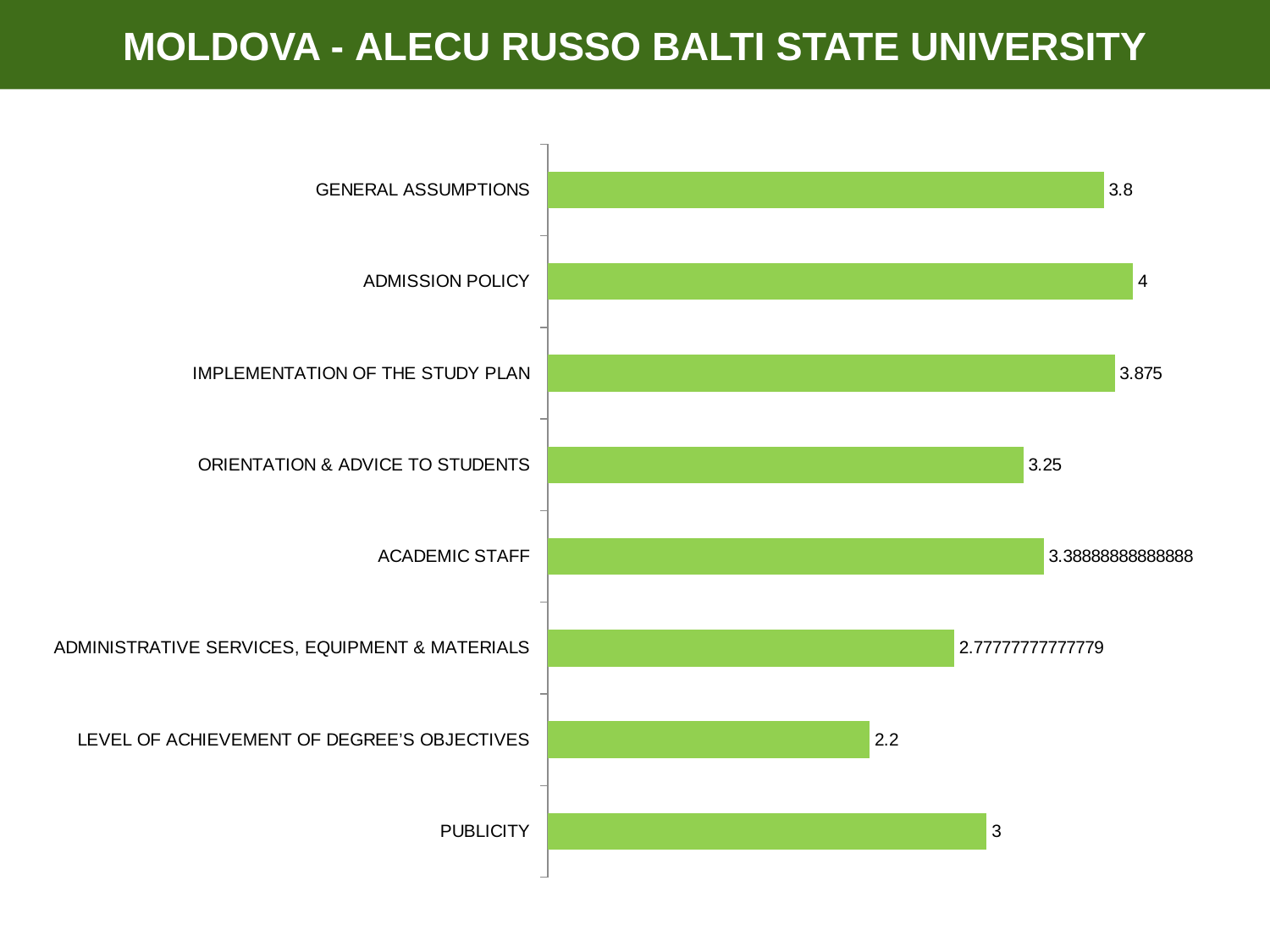

MOLDOVA - Alecu Russo Balti State University

### Chart

| Category |  |
|---|---|
| PUBLICITY  | 3.0 |
| LEVEL OF ACHIEVEMENT OF DEGREE’S OBJECTIVES  | 2.2 |
| ADMINISTRATIVE SERVICES, EQUIPMENT & MATERIALS  | 2.7777777777777883 |
| ACADEMIC STAFF  | 3.3888888888888835 |
| ORIENTATION & ADVICE TO STUDENTS  | 3.25 |
| IMPLEMENTATION OF THE STUDY PLAN  | 3.8749999999999987 |
| ADMISSION POLICY  | 4.0 |
| GENERAL ASSUMPTIONS  | 3.8 |